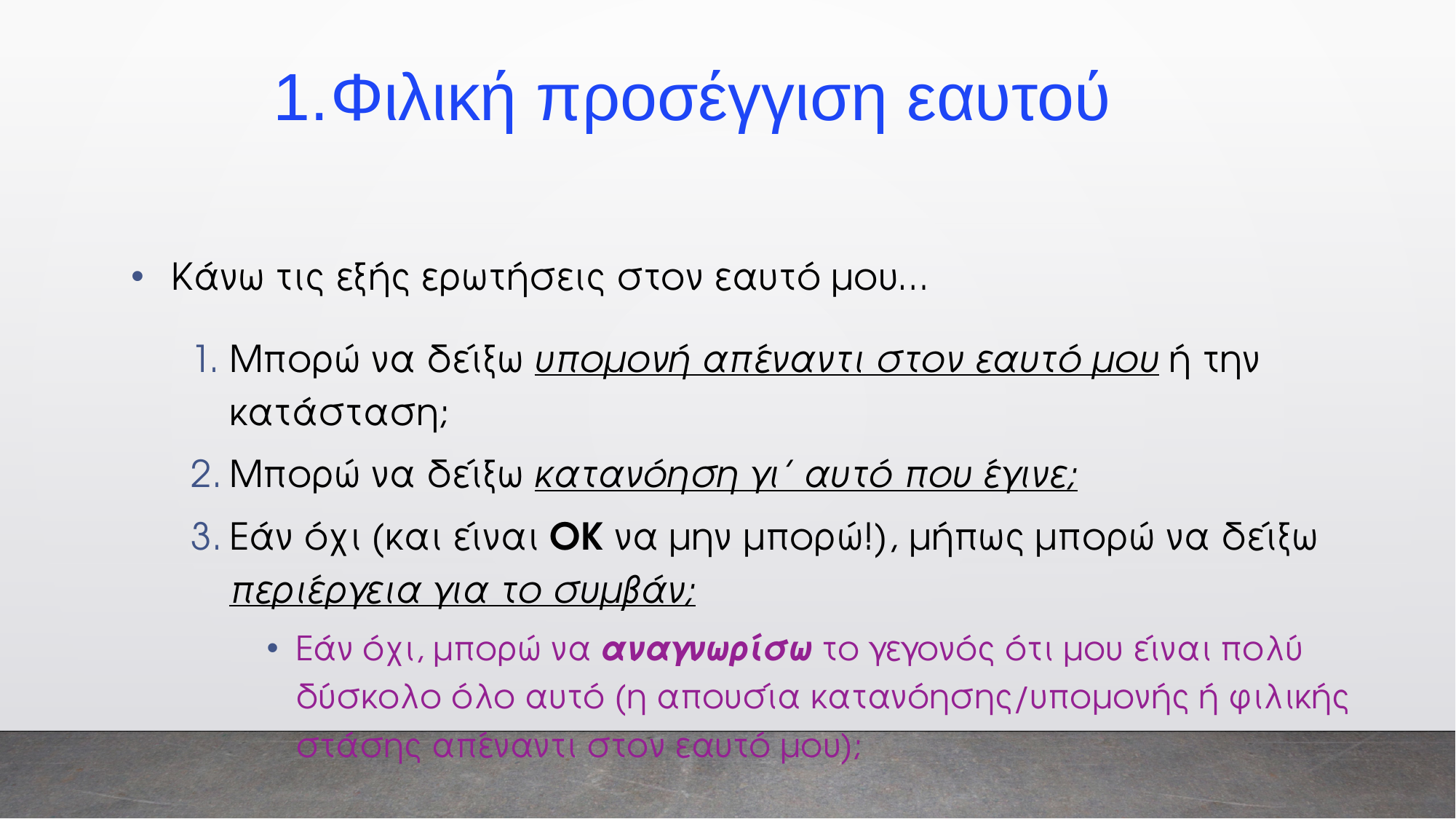

Φιλική προσέγγιση εαυτού
Κάνω τις εξής ερωτήσεις στον εαυτό μου…
Μπορώ να δείξω υπομονή απέναντι στον εαυτό μου ή την κατάσταση;
Μπορώ να δείξω κατανόηση γι’ αυτό που έγινε;
Εάν όχι (και είναι ΟΚ να μην μπορώ!), μήπως μπορώ να δείξω περιέργεια για το συμβάν;
Εάν όχι, μπορώ να αναγνωρίσω το γεγονός ότι μου είναι πολύ δύσκολο όλο αυτό (η απουσία κατανόησης/υπομονής ή φιλικής στάσης απέναντι στον εαυτό μου);